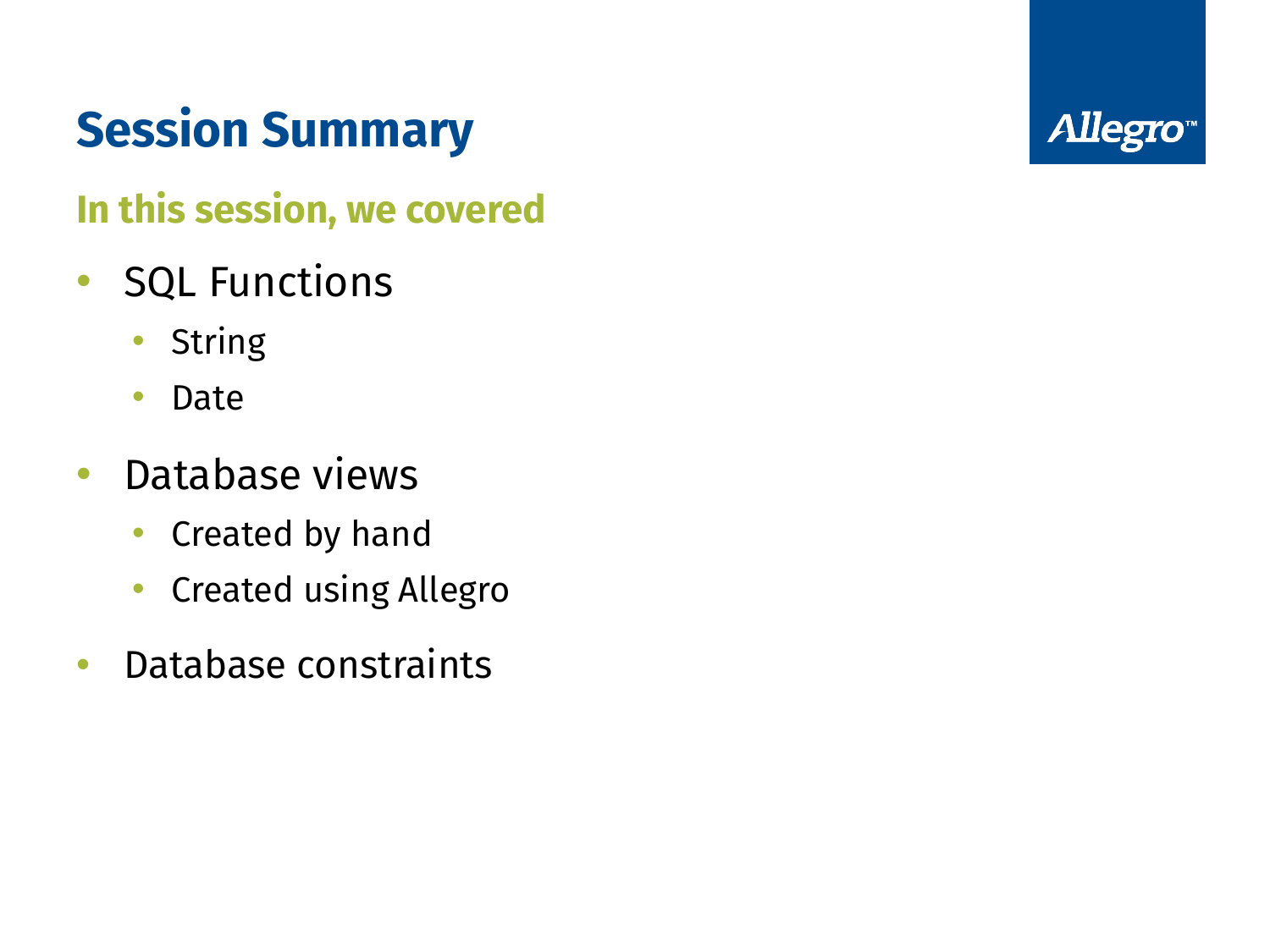

# Session Summary
In this session, we covered
SQL Functions
String
Date
Database views
Created by hand
Created using Allegro
Database constraints